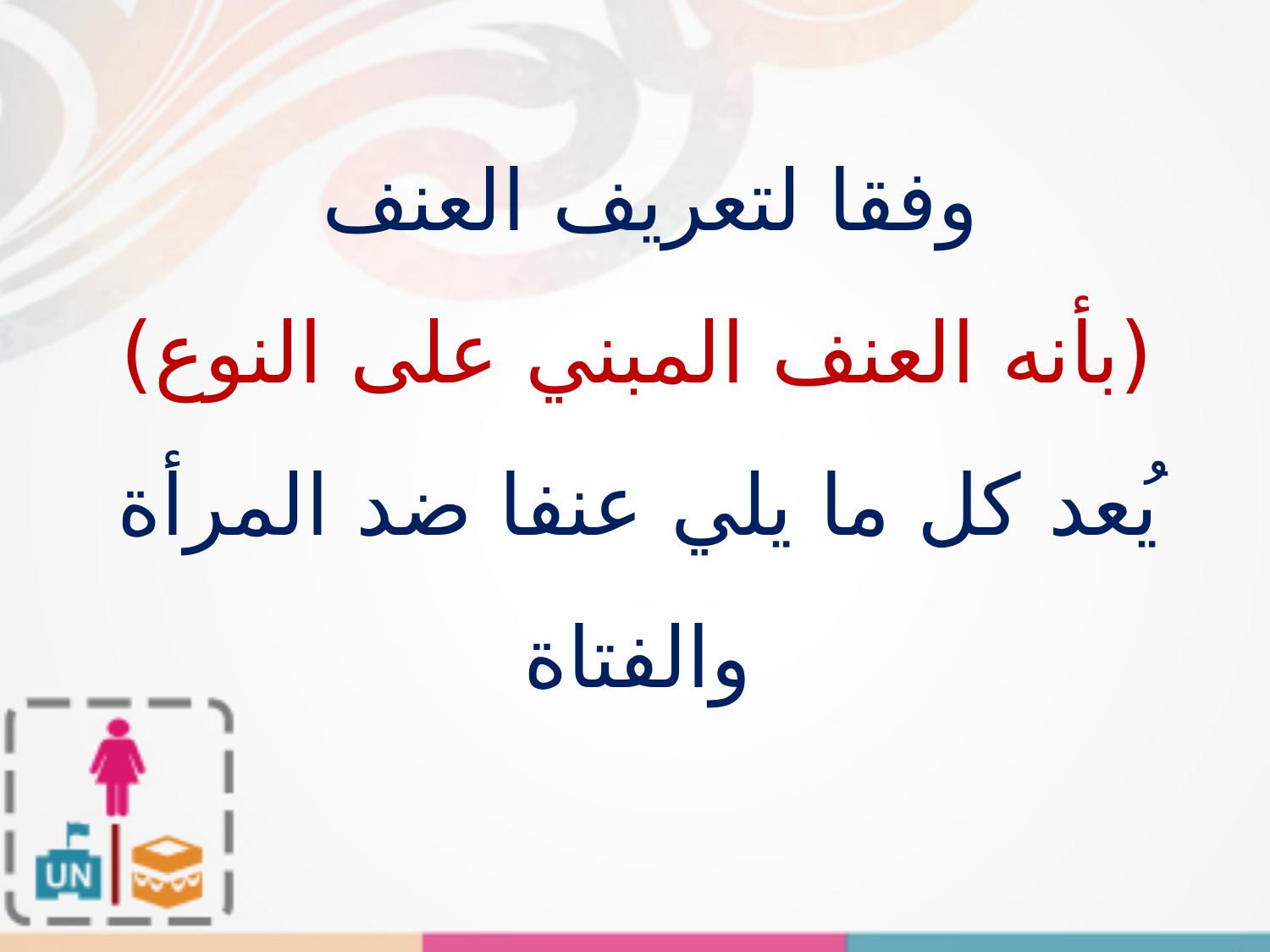

وفقا لتعريف العنف
(بأنه العنف المبني على النوع)
يُعد كل ما يلي عنفا ضد المرأة والفتاة